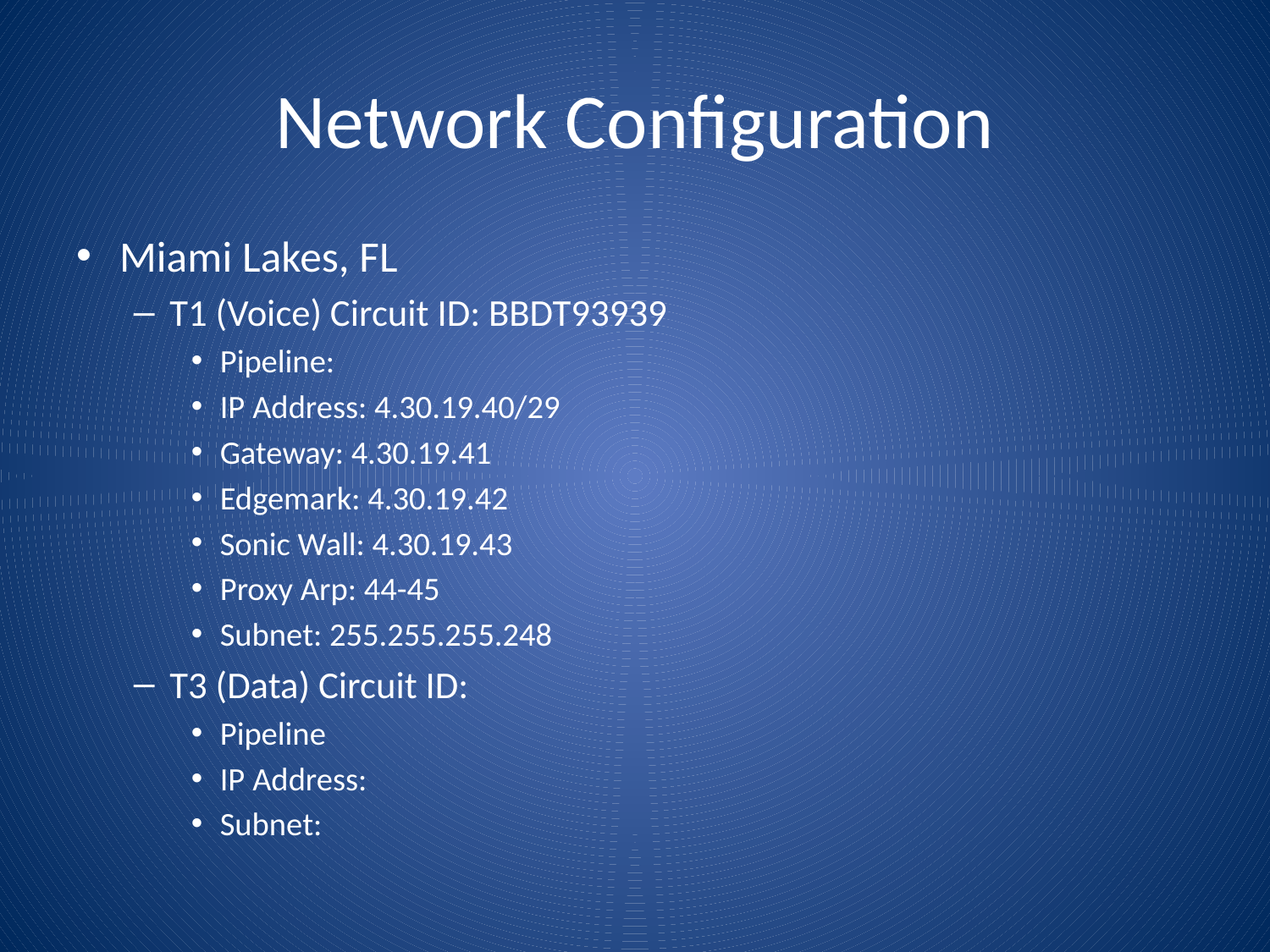

# Network Configuration
Miami Lakes, FL
T1 (Voice) Circuit ID: BBDT93939
Pipeline:
IP Address: 4.30.19.40/29
Gateway: 4.30.19.41
Edgemark: 4.30.19.42
Sonic Wall: 4.30.19.43
Proxy Arp: 44-45
Subnet: 255.255.255.248
T3 (Data) Circuit ID:
Pipeline
IP Address:
Subnet: